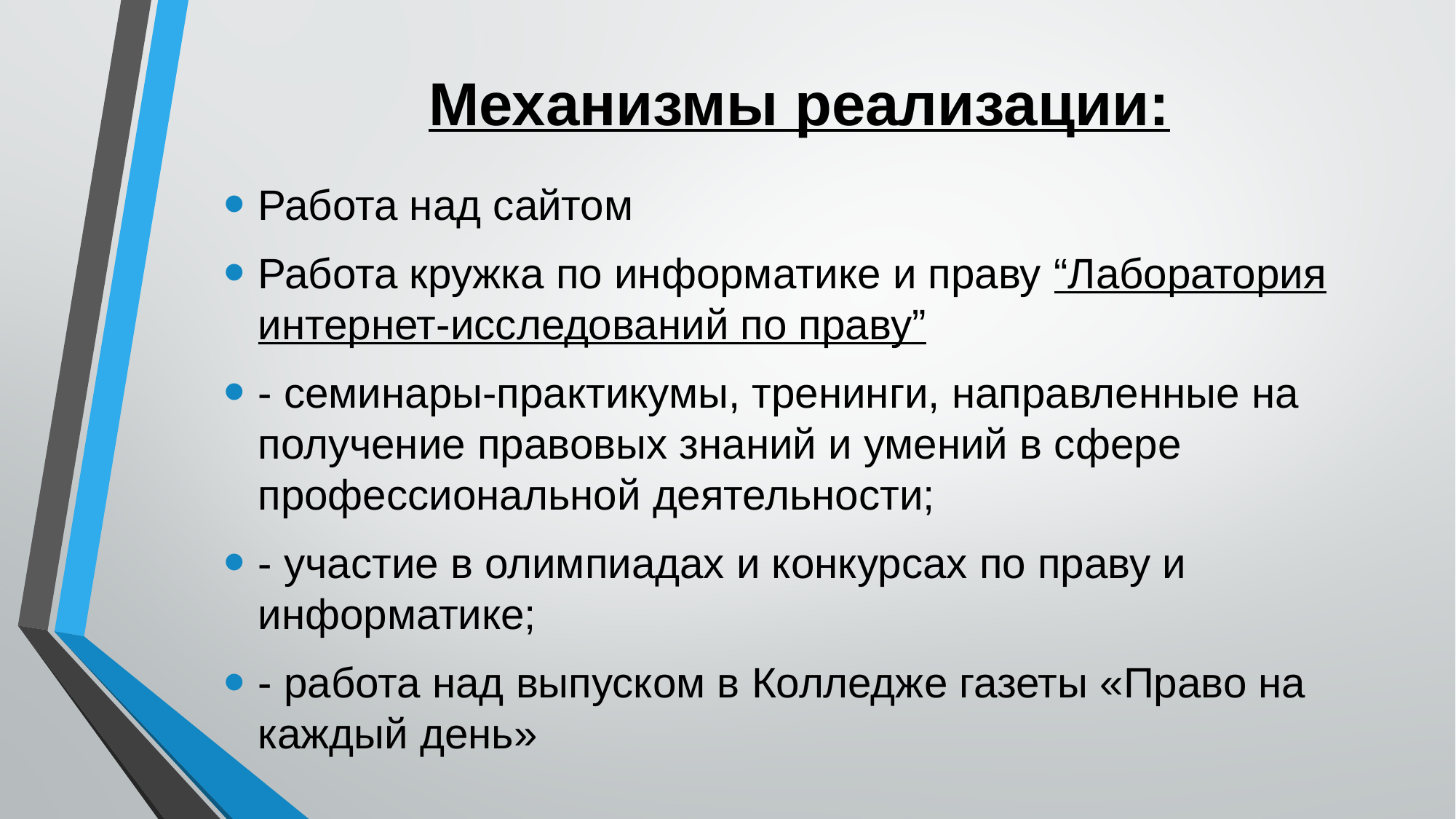

# Механизмы реализации:
Работа над сайтом
Работа кружка по информатике и праву “Лаборатория интернет-исследований по праву”
- семинары-практикумы, тренинги, направленные на получение правовых знаний и умений в сфере профессиональной деятельности;
- участие в олимпиадах и конкурсах по праву и информатике;
- работа над выпуском в Колледже газеты «Право на каждый день»